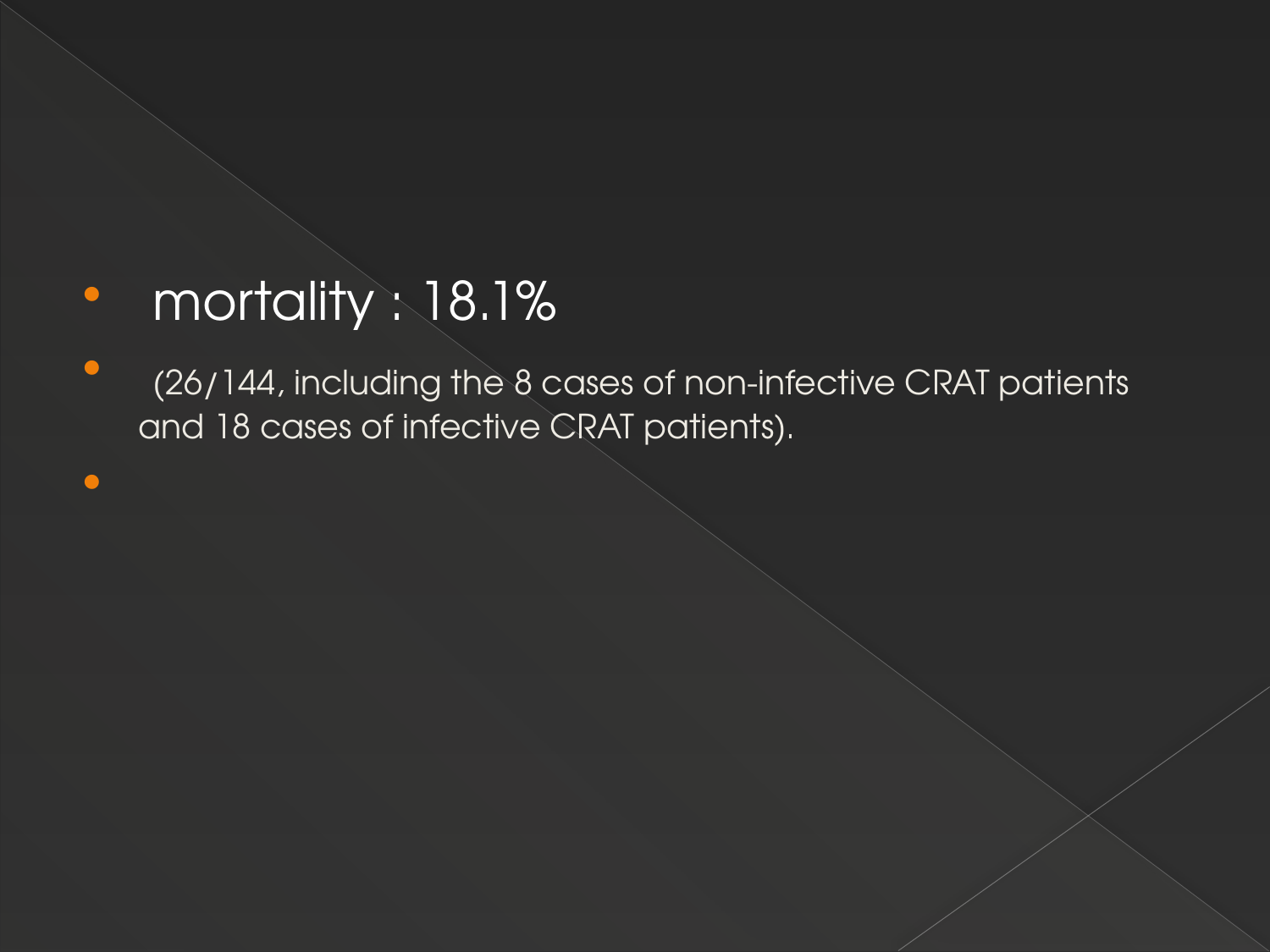

#
 mortality : 18.1%
 (26/144, including the 8 cases of non-infective CRAT patients and 18 cases of infective CRAT patients).